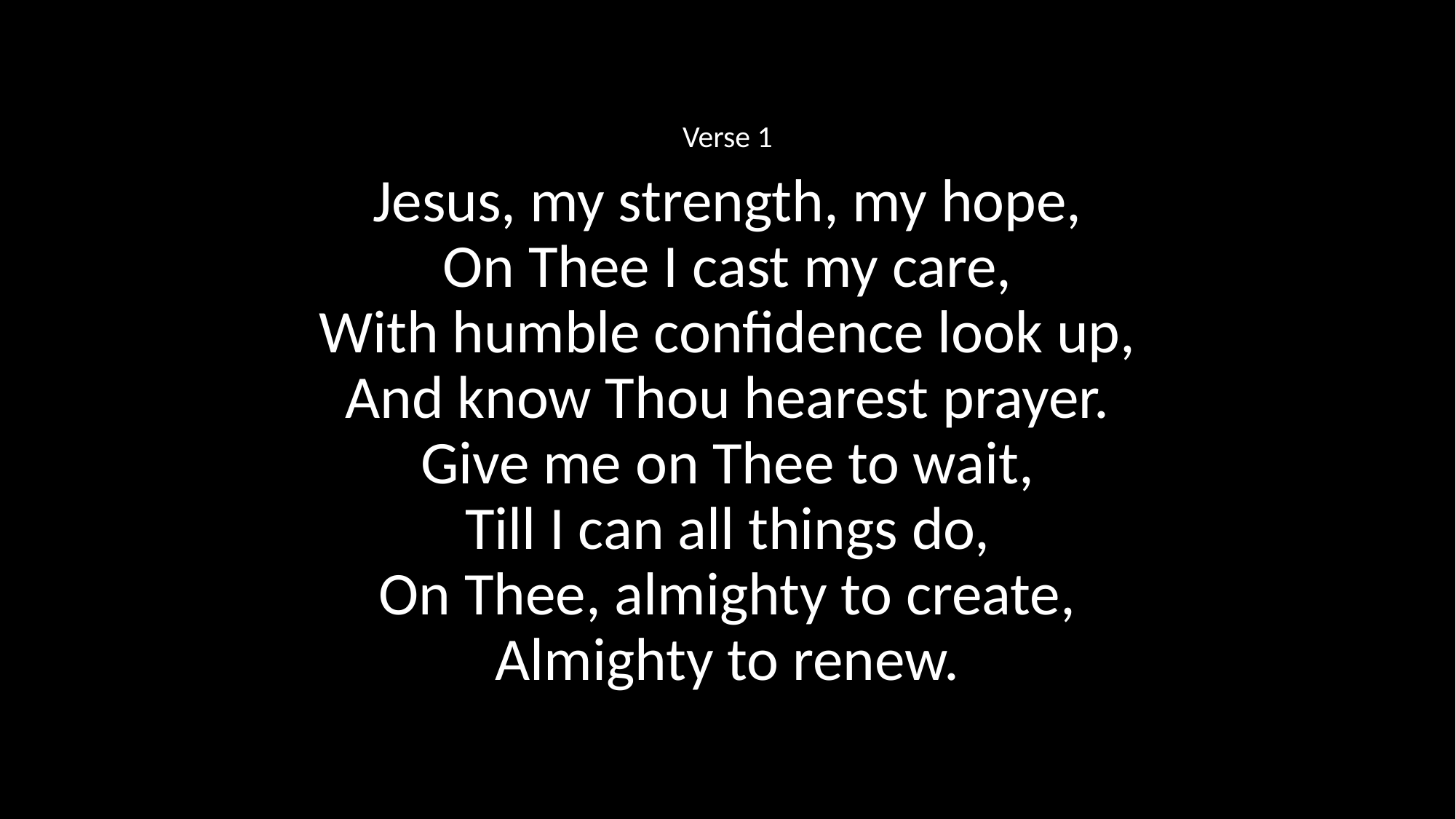

Verse 1
Jesus, my strength, my hope,
On Thee I cast my care,
With humble confidence look up,
And know Thou hearest prayer.
Give me on Thee to wait,
Till I can all things do,
On Thee, almighty to create,
Almighty to renew.